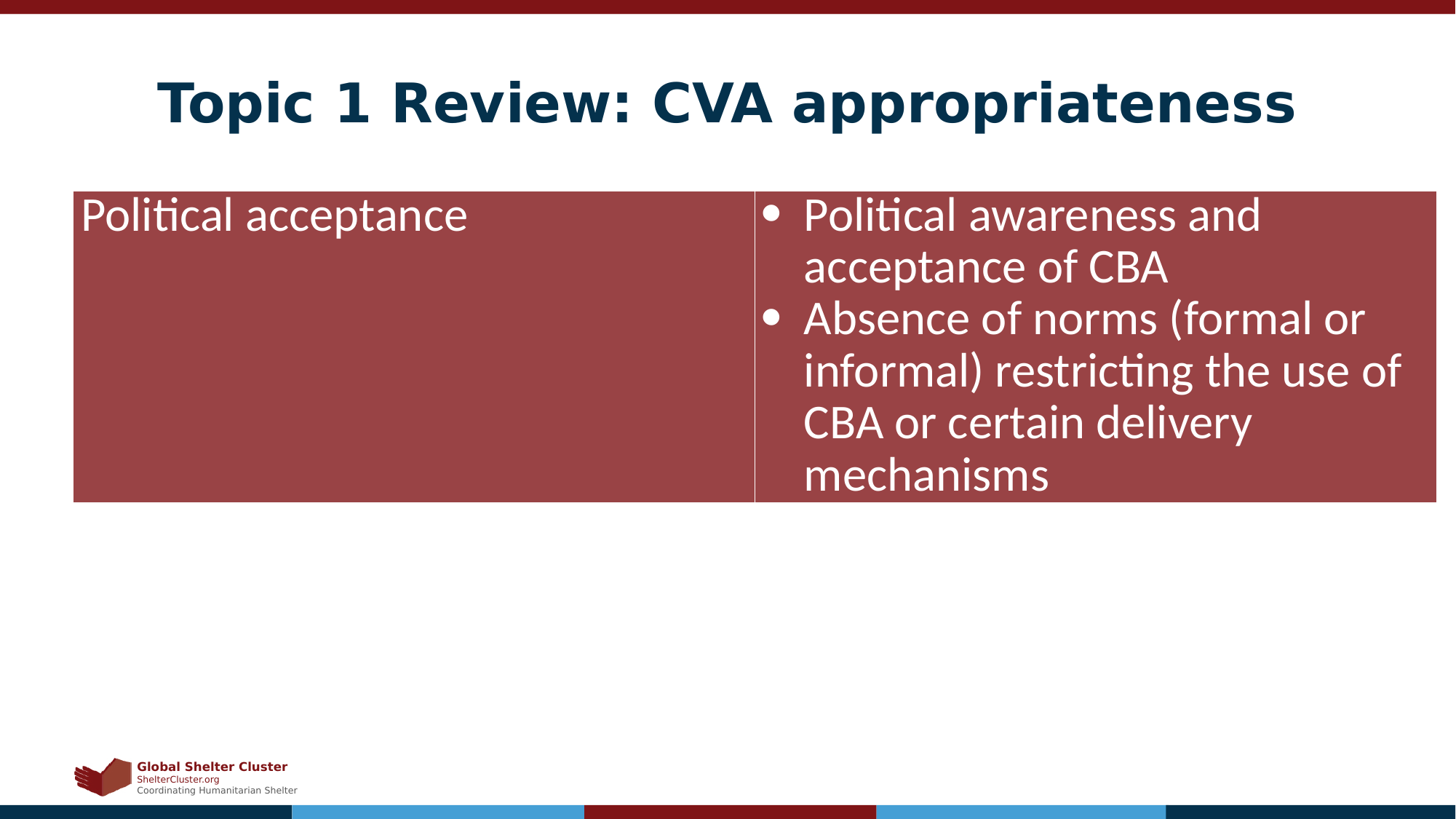

# Topic 1 Review: CVA appropriateness
| Political acceptance | Political awareness and acceptance of CBA Absence of norms (formal or informal) restricting the use of CBA or certain delivery mechanisms |
| --- | --- |